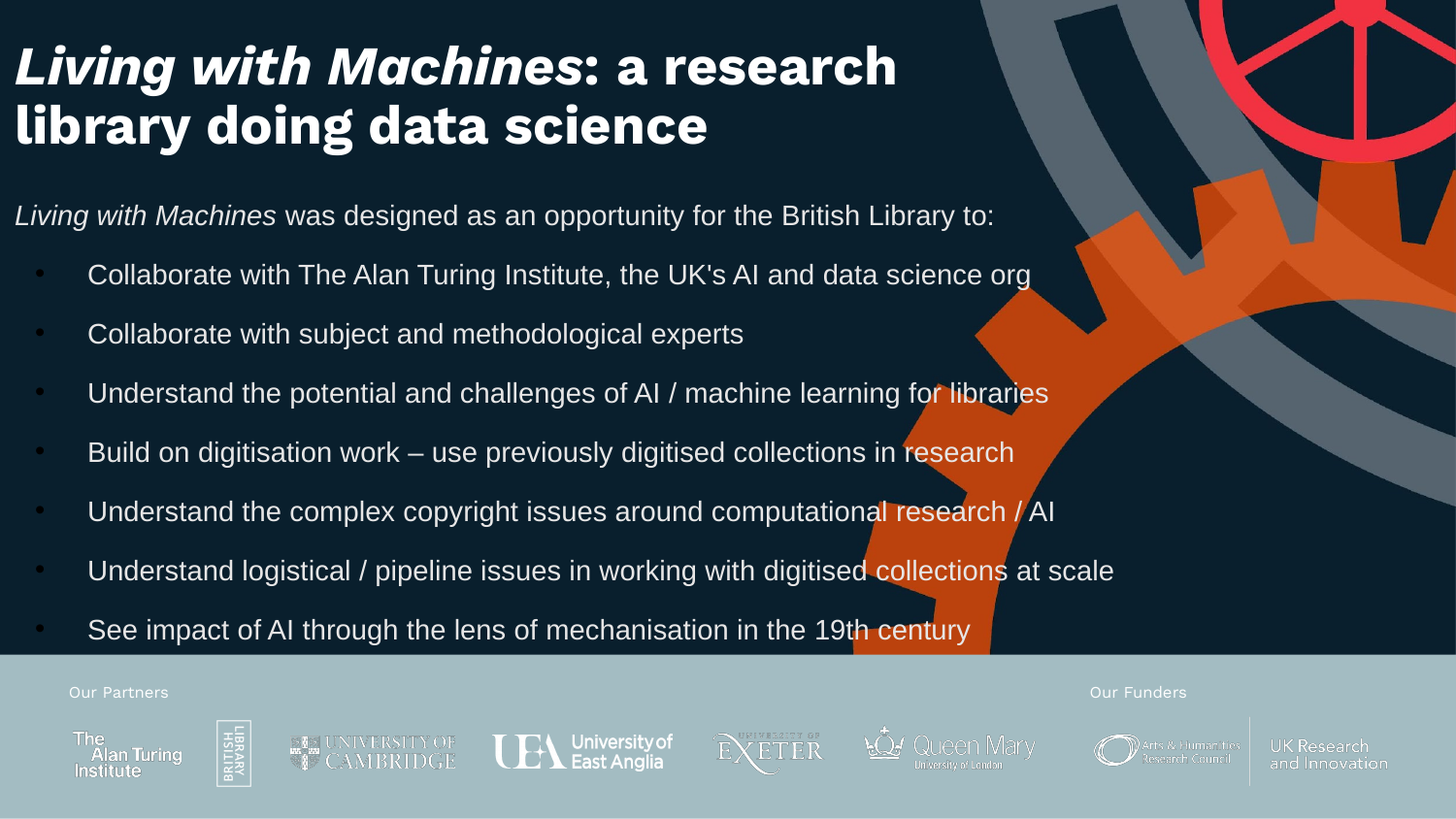

# Living with Machines: a research library doing data science
Living with Machines was designed as an opportunity for the British Library to:
Collaborate with The Alan Turing Institute, the UK's AI and data science org
Collaborate with subject and methodological experts
Understand the potential and challenges of AI / machine learning for libraries
Build on digitisation work – use previously digitised collections in research
Understand the complex copyright issues around computational research / AI
Understand logistical / pipeline issues in working with digitised collections at scale
See impact of AI through the lens of mechanisation in the 19th century